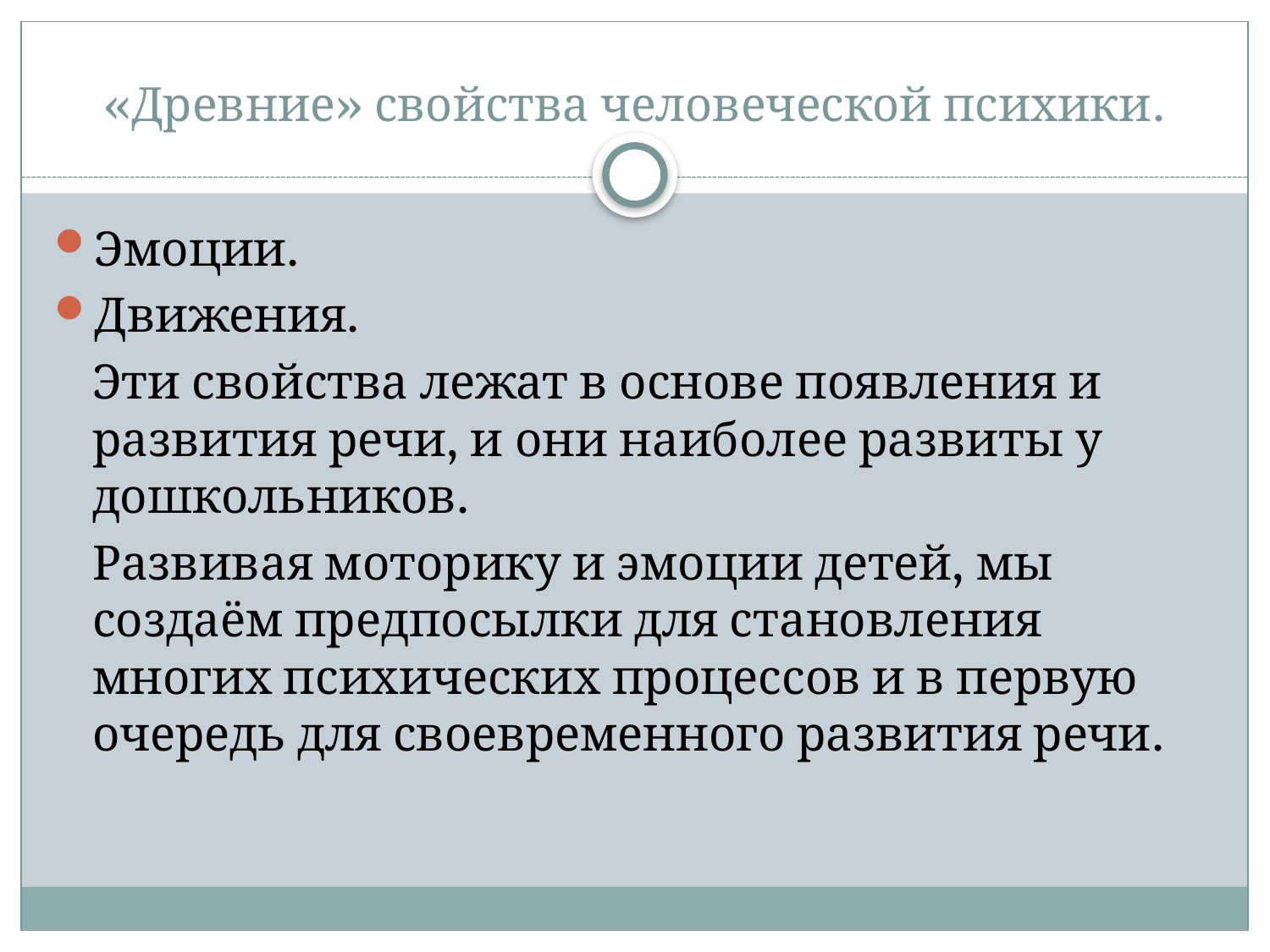

# «Древние» свойства человеческой психики.
Эмоции.
Движения.
	Эти свойства лежат в основе появления и развития речи, и они наиболее развиты у дошкольников.
	Развивая моторику и эмоции детей, мы создаём предпосылки для становления многих психических процессов и в первую очередь для своевременного развития речи.